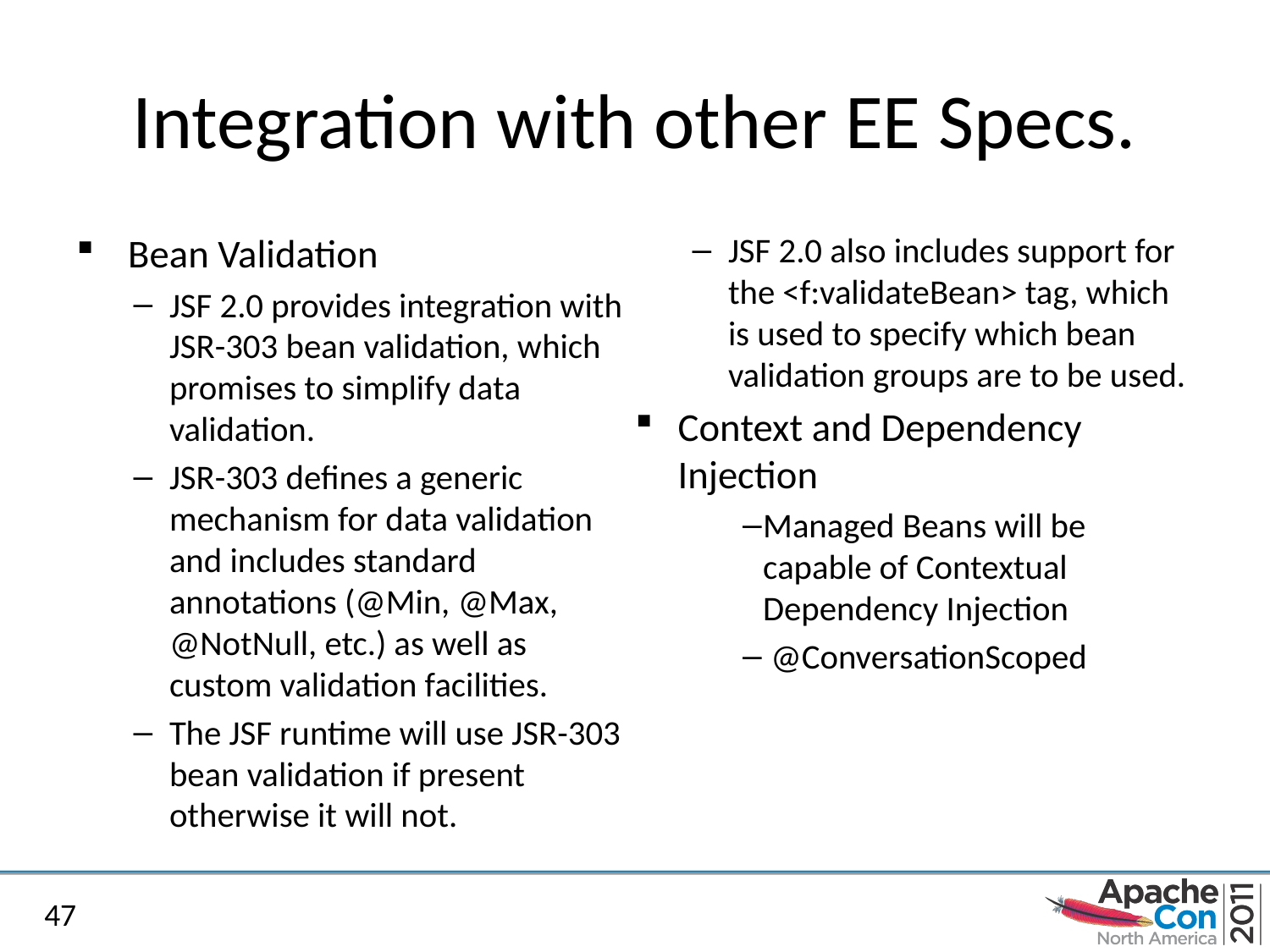

# Integration with other EE Specs.
 Bean Validation
JSF 2.0 provides integration with JSR-303 bean validation, which promises to simplify data validation.
JSR-303 defines a generic mechanism for data validation and includes standard annotations (@Min, @Max, @NotNull, etc.) as well as custom validation facilities.
The JSF runtime will use JSR-303 bean validation if present otherwise it will not.
JSF 2.0 also includes support for the <f:validateBean> tag, which is used to specify which bean validation groups are to be used.
Context and Dependency Injection
Managed Beans will be capable of Contextual Dependency Injection
 @ConversationScoped